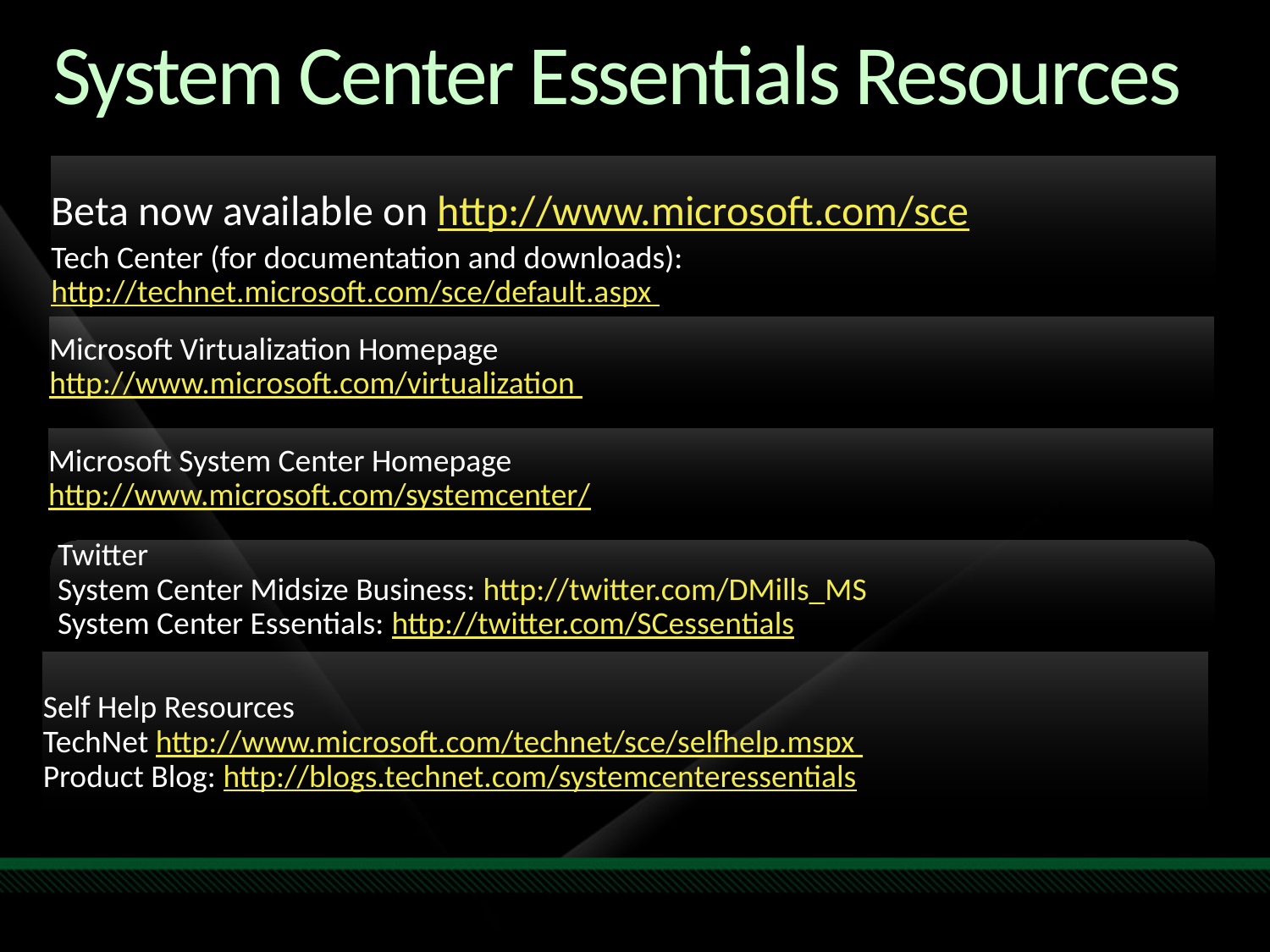

# System Center Essentials Resources

Beta now available on http://www.microsoft.com/sce
Tech Center (for documentation and downloads): http://technet.microsoft.com/sce/default.aspx
Microsoft Virtualization Homepage
http://www.microsoft.com/virtualization
Microsoft System Center Homepage
http://www.microsoft.com/systemcenter/
Twitter
System Center Midsize Business: http://twitter.com/DMills_MS
System Center Essentials: http://twitter.com/SCessentials
Self Help Resources
TechNet http://www.microsoft.com/technet/sce/selfhelp.mspx
Product Blog: http://blogs.technet.com/systemcenteressentials